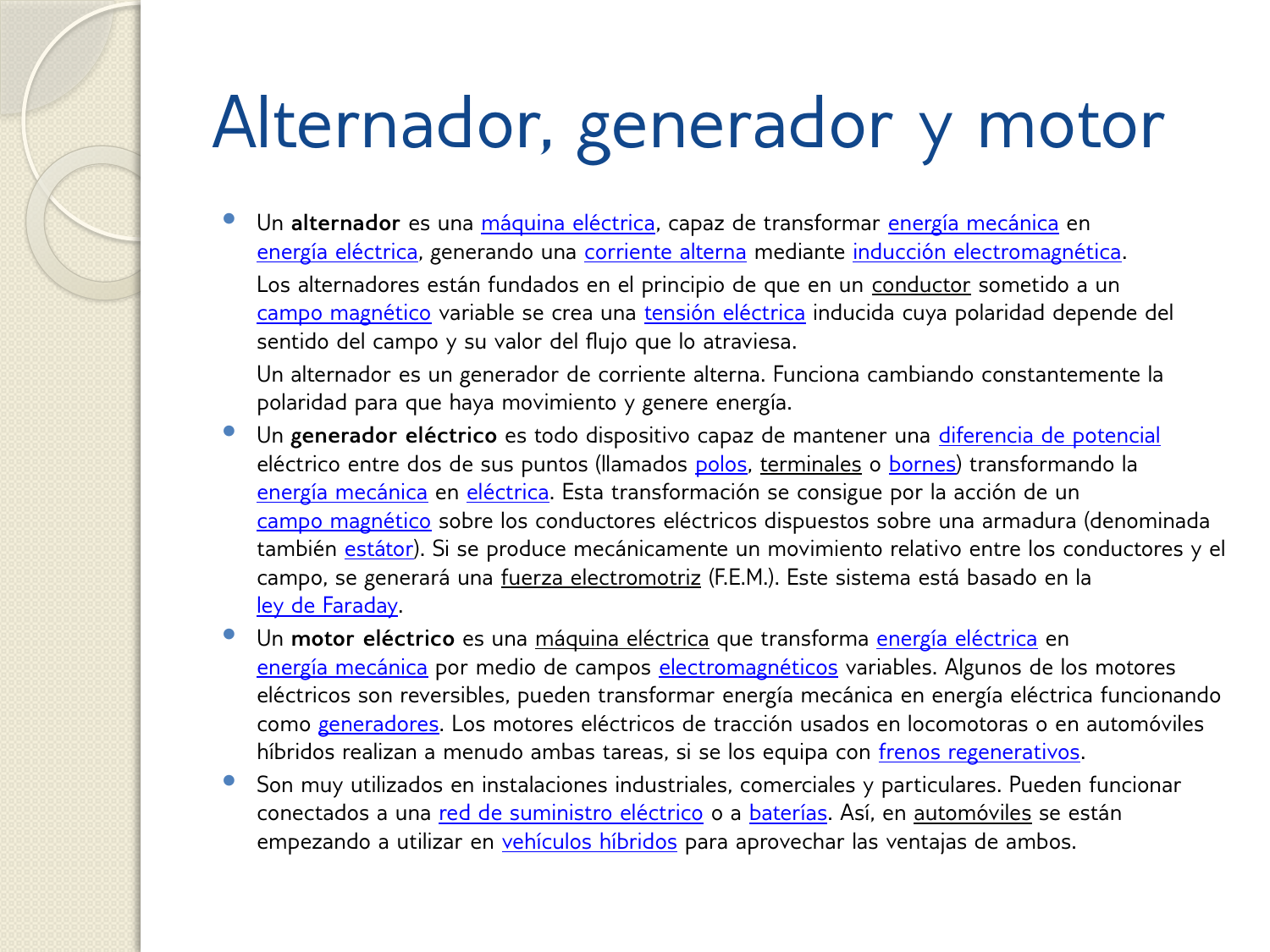

# Alternador, generador y motor
Un alternador es una máquina eléctrica, capaz de transformar energía mecánica en energía eléctrica, generando una corriente alterna mediante inducción electromagnética.
	Los alternadores están fundados en el principio de que en un conductor sometido a un campo magnético variable se crea una tensión eléctrica inducida cuya polaridad depende del sentido del campo y su valor del flujo que lo atraviesa.
	Un alternador es un generador de corriente alterna. Funciona cambiando constantemente la polaridad para que haya movimiento y genere energía.
Un generador eléctrico es todo dispositivo capaz de mantener una diferencia de potencial eléctrico entre dos de sus puntos (llamados polos, terminales o bornes) transformando la energía mecánica en eléctrica. Esta transformación se consigue por la acción de un campo magnético sobre los conductores eléctricos dispuestos sobre una armadura (denominada también estátor). Si se produce mecánicamente un movimiento relativo entre los conductores y el campo, se generará una fuerza electromotriz (F.E.M.). Este sistema está basado en la ley de Faraday.
Un motor eléctrico es una máquina eléctrica que transforma energía eléctrica en energía mecánica por medio de campos electromagnéticos variables. Algunos de los motores eléctricos son reversibles, pueden transformar energía mecánica en energía eléctrica funcionando como generadores. Los motores eléctricos de tracción usados en locomotoras o en automóviles híbridos realizan a menudo ambas tareas, si se los equipa con frenos regenerativos.
Son muy utilizados en instalaciones industriales, comerciales y particulares. Pueden funcionar conectados a una red de suministro eléctrico o a baterías. Así, en automóviles se están empezando a utilizar en vehículos híbridos para aprovechar las ventajas de ambos.